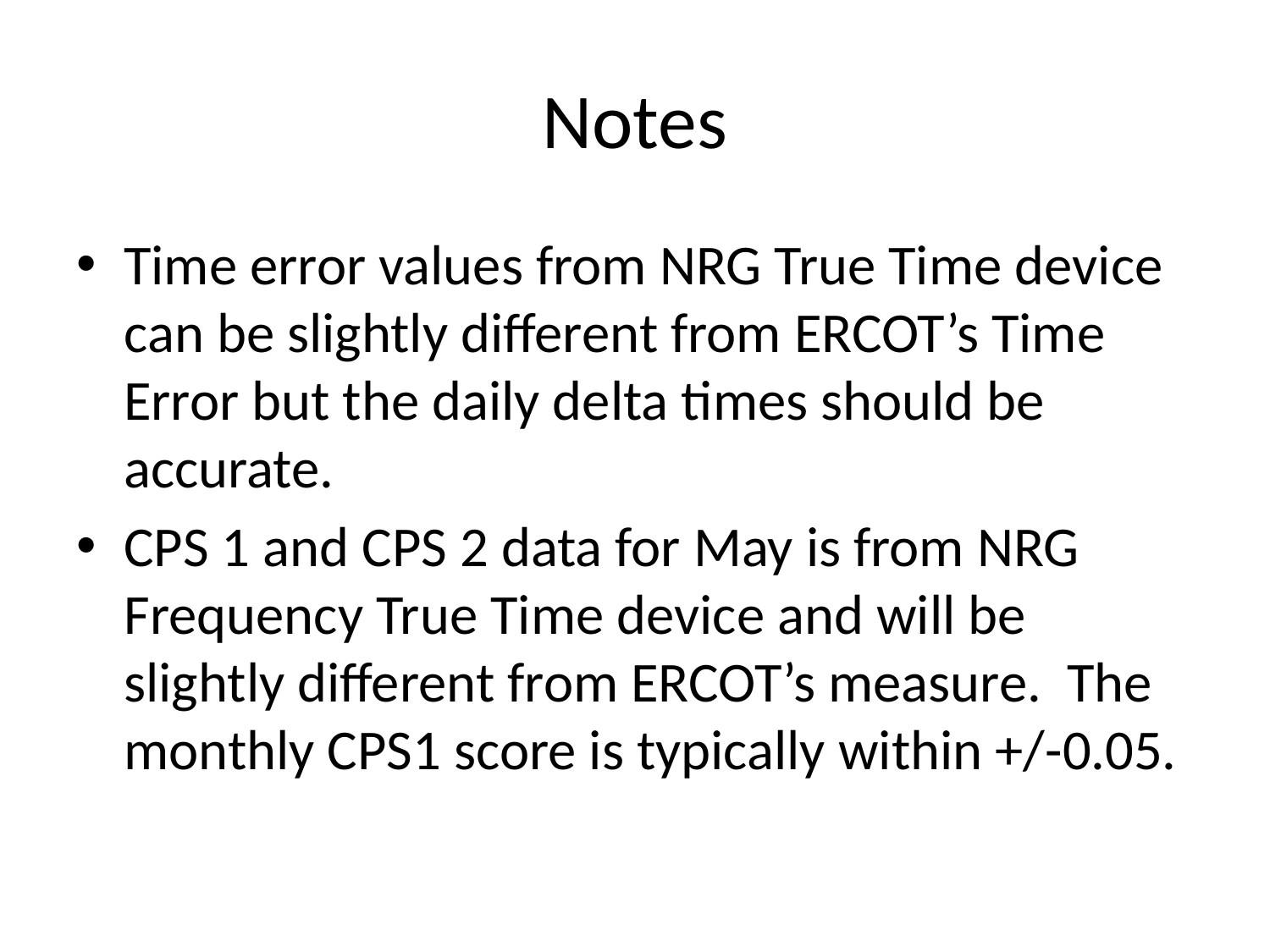

# Notes
Time error values from NRG True Time device can be slightly different from ERCOT’s Time Error but the daily delta times should be accurate.
CPS 1 and CPS 2 data for May is from NRG Frequency True Time device and will be slightly different from ERCOT’s measure.  The monthly CPS1 score is typically within +/-0.05.